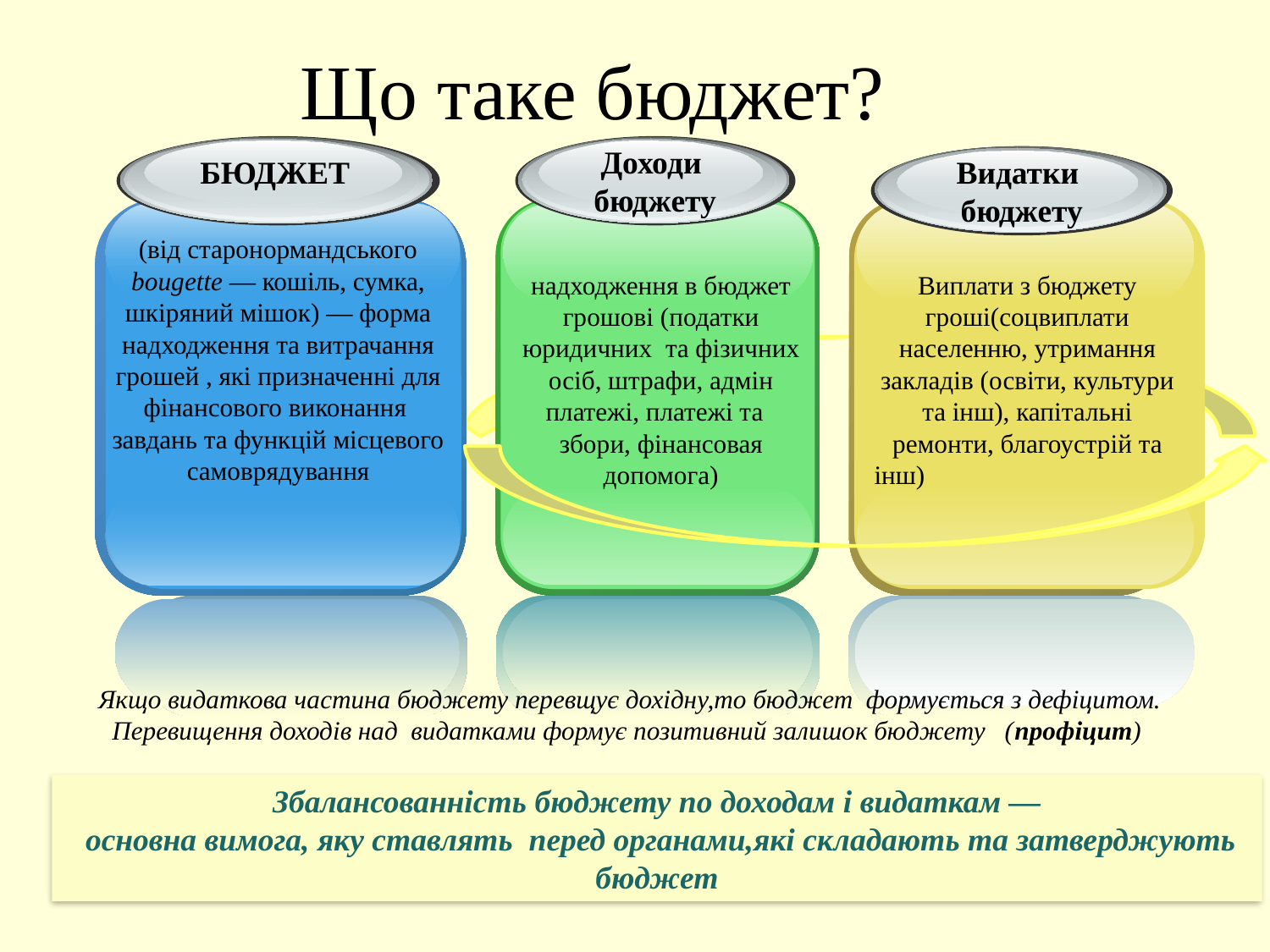

Що таке бюджет?

Видатки
бюджету
Бюджет

(від старонормандського bougette — кошіль, сумка, шкіряний мішок) — форма надходження та витрачання грошей , які призначенні для фінансового виконання  завдань та функцій місцевого самоврядування
надходження в бюджет грошові (податки юридичних  та фізичних осіб, штрафи, адмін платежі, платежі та   збори, фінансовая допомога)
Виплати з бюджету гроші(соцвиплати населенню, утримання закладів (освіти, культури та інш), капітальні ремонти, благоустрій та інш)

Доходи
бюджету
БЮДЖЕТ

Якщо видаткова частина бюджету перевщує дохідну,то бюджет  формується з дефіцитом.
Перевищення доходів над  видатками формує позитивний залишок бюджету   (профіцит)
Збалансованність бюджету по доходам і видаткам —
 основна вимога, яку ставлять  перед органами,які складають та затверджують бюджет